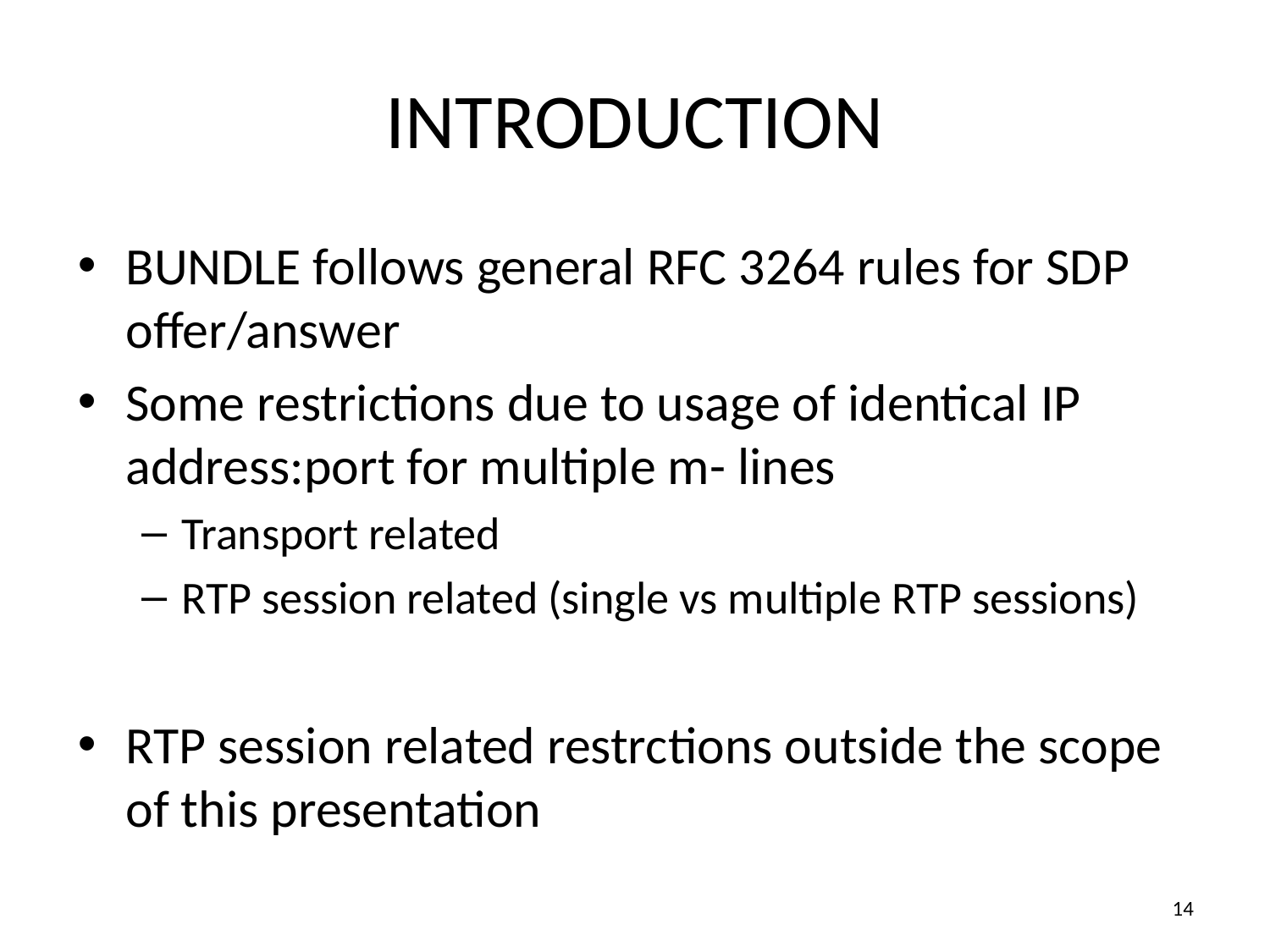

# INTRODUCTION
BUNDLE follows general RFC 3264 rules for SDP offer/answer
Some restrictions due to usage of identical IP address:port for multiple m- lines
Transport related
RTP session related (single vs multiple RTP sessions)

RTP session related restrctions outside the scope of this presentation

14